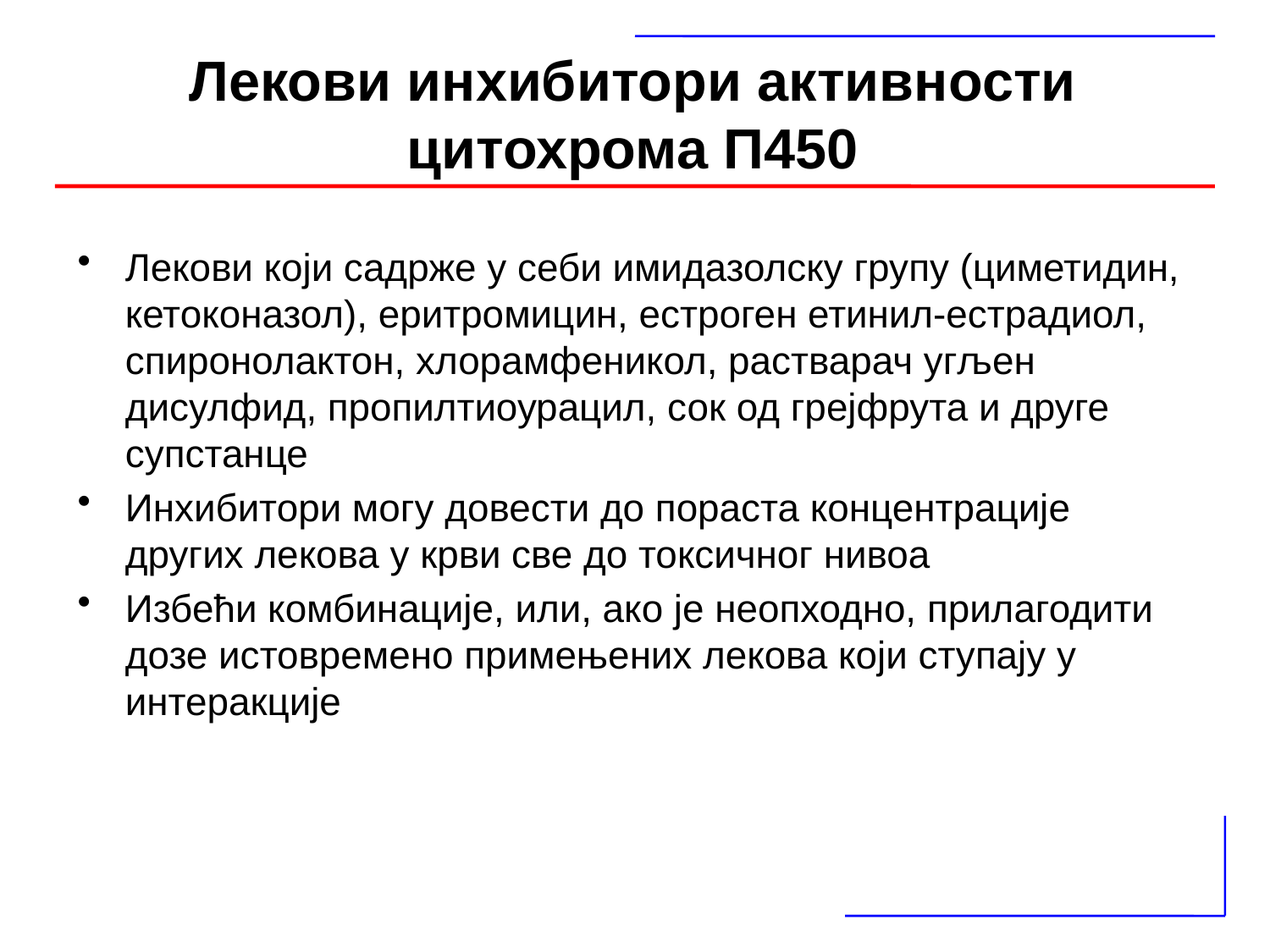

# Лекови инхибитори активности цитохрома П450
Лекови који садрже у себи имидазолску групу (циметидин, кетоконазол), еритромицин, естроген етинил-естрадиол, спиронолактон, хлорамфеникол, растварач угљен дисулфид, пропилтиоурацил, сок од грејфрута и друге супстанце
Инхибитори могу довести до пораста концентрације других лекова у крви све до токсичног нивоа
Избећи комбинације, или, ако је неопходно, прилагодити дозе истовремено примењених лекова који ступају у интеракције